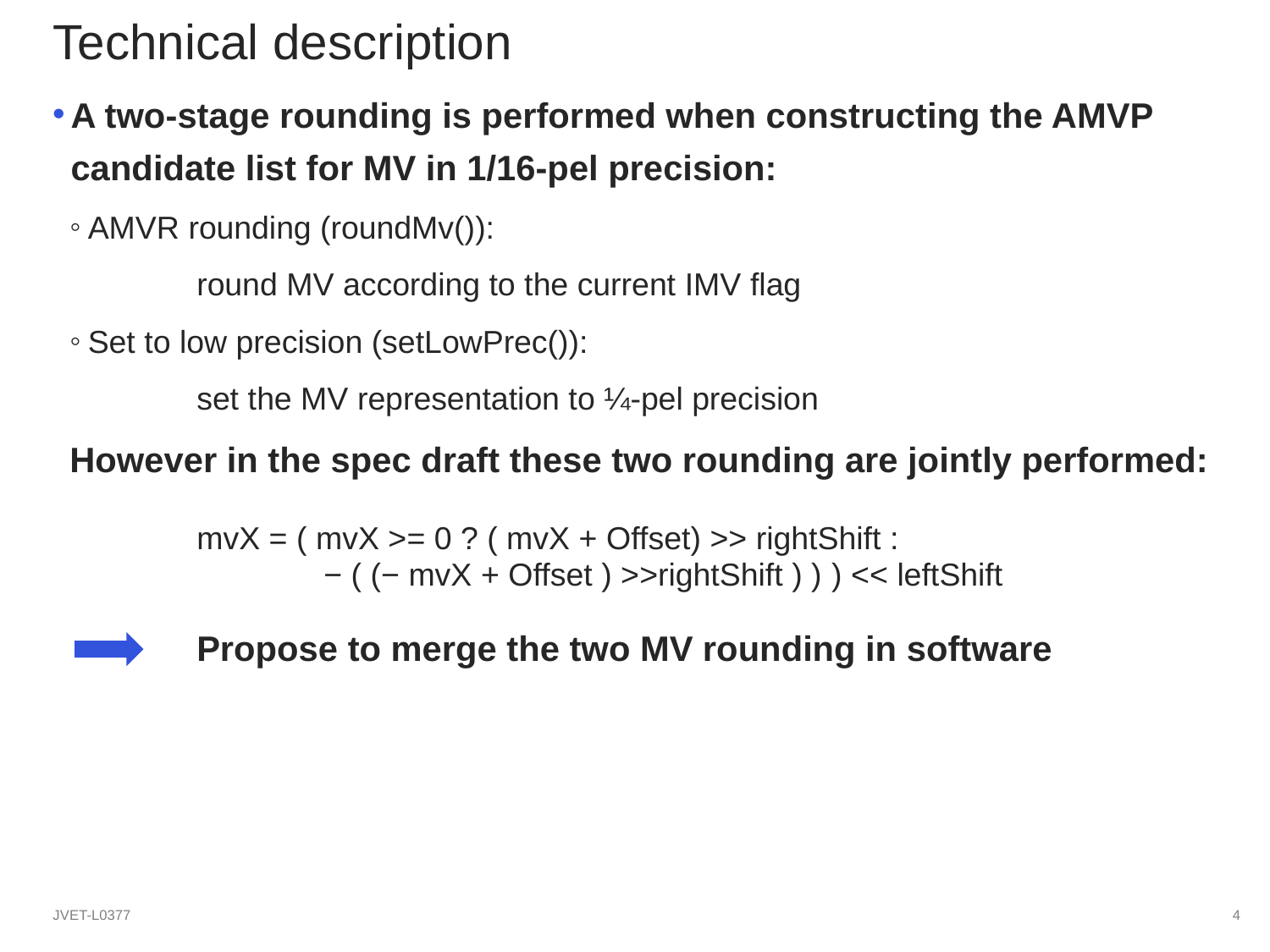

# Technical description
A two-stage rounding is performed when constructing the AMVP candidate list for MV in 1/16-pel precision:
AMVR rounding (roundMv()):
	round MV according to the current IMV flag
Set to low precision (setLowPrec()):
	set the MV representation to ¼-pel precision

However in the spec draft these two rounding are jointly performed:

	mvX = ( mvX >= 0 ? ( mvX + Offset) >> rightShift : 
	   	− ( (− mvX + Offset ) >>rightShift ) ) ) << leftShift

	Propose to merge the two MV rounding in software

JVET-L0377